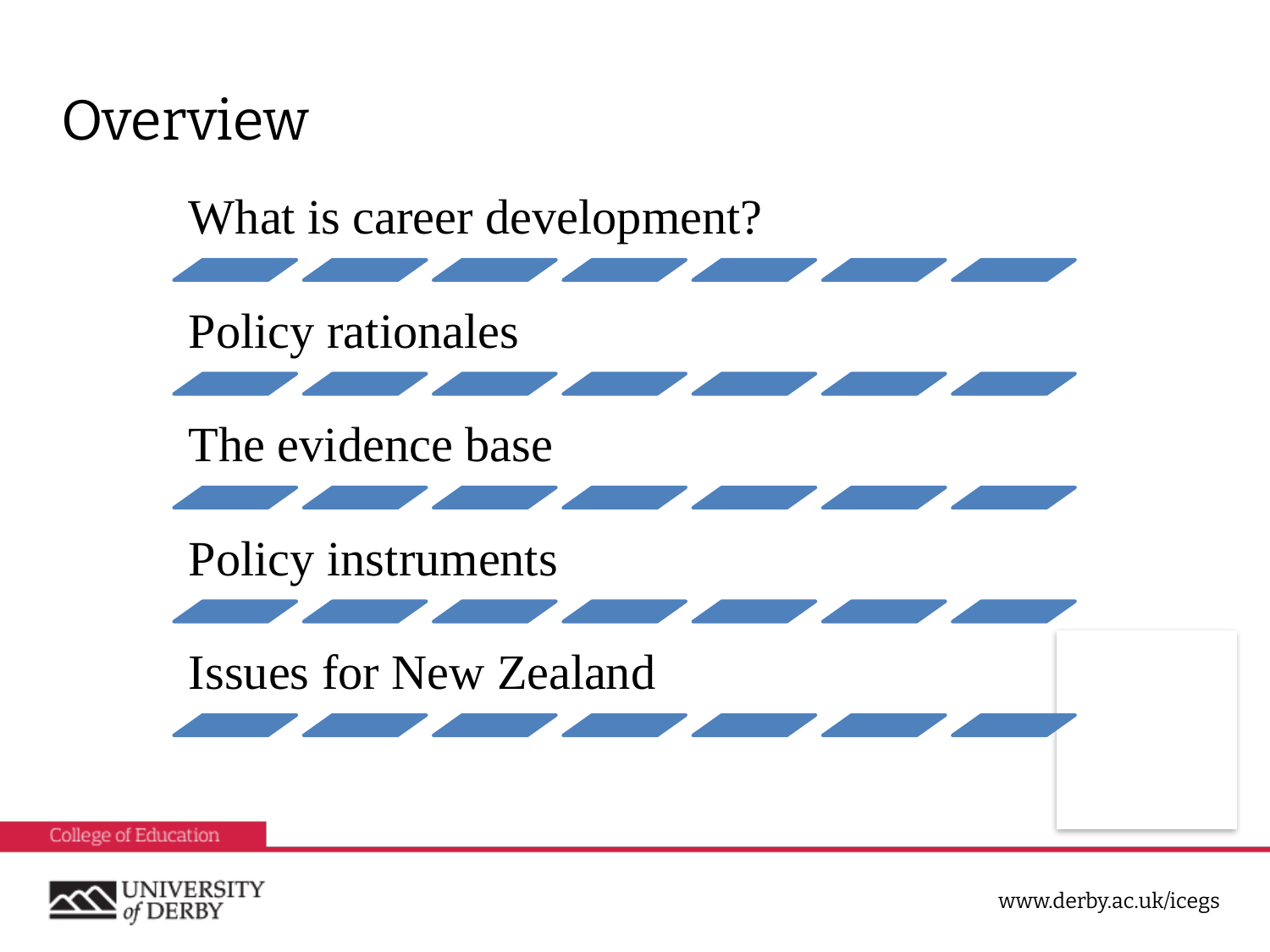

# Overview
What is career development?
Policy rationales
The evidence base
Policy instruments
Issues for New Zealand